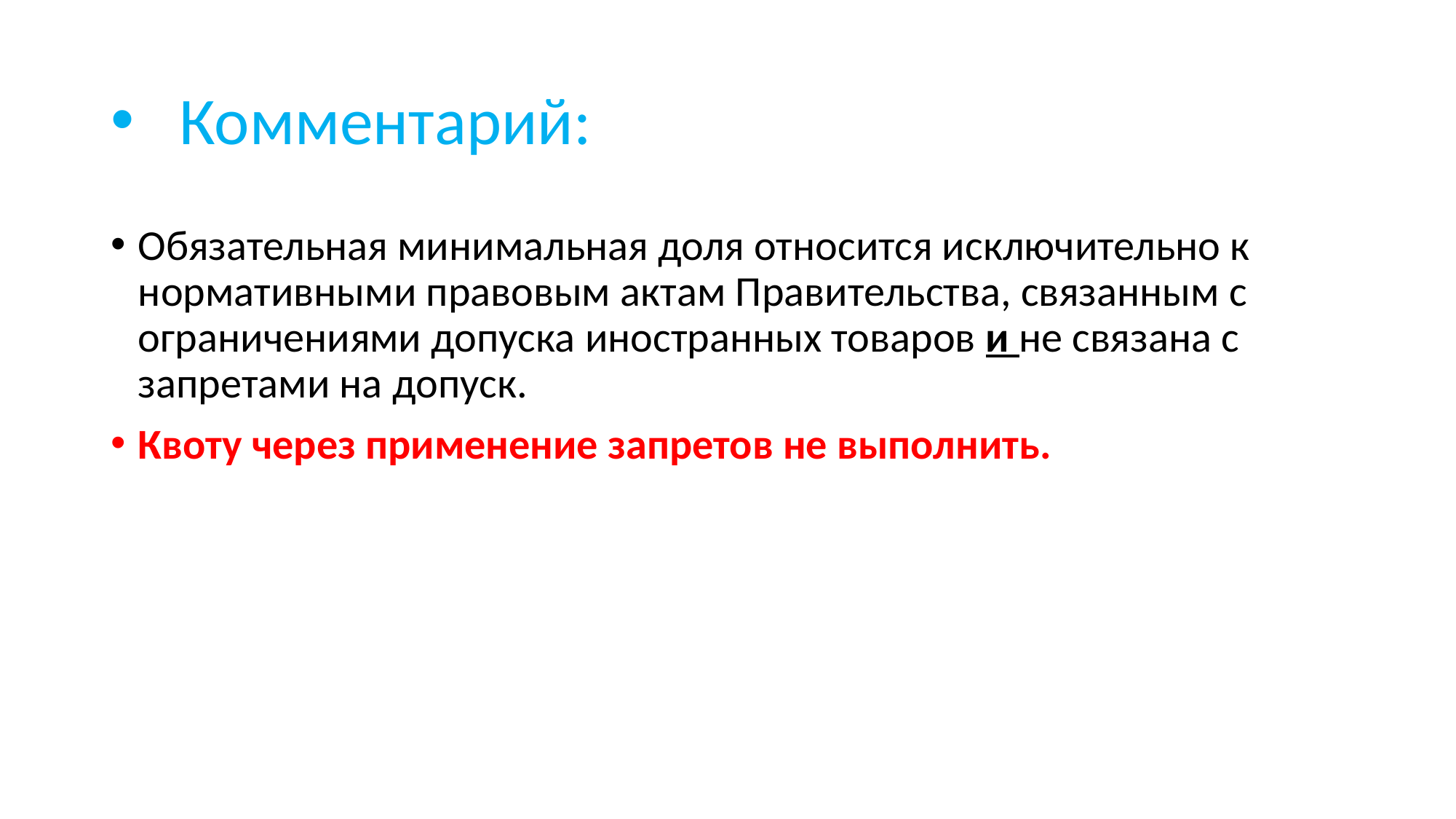

# Комментарий:
Обязательная минимальная доля относится исключительно к нормативными правовым актам Правительства, связанным с ограничениями допуска иностранных товаров и не связана с запретами на допуск.
Квоту через применение запретов не выполнить.